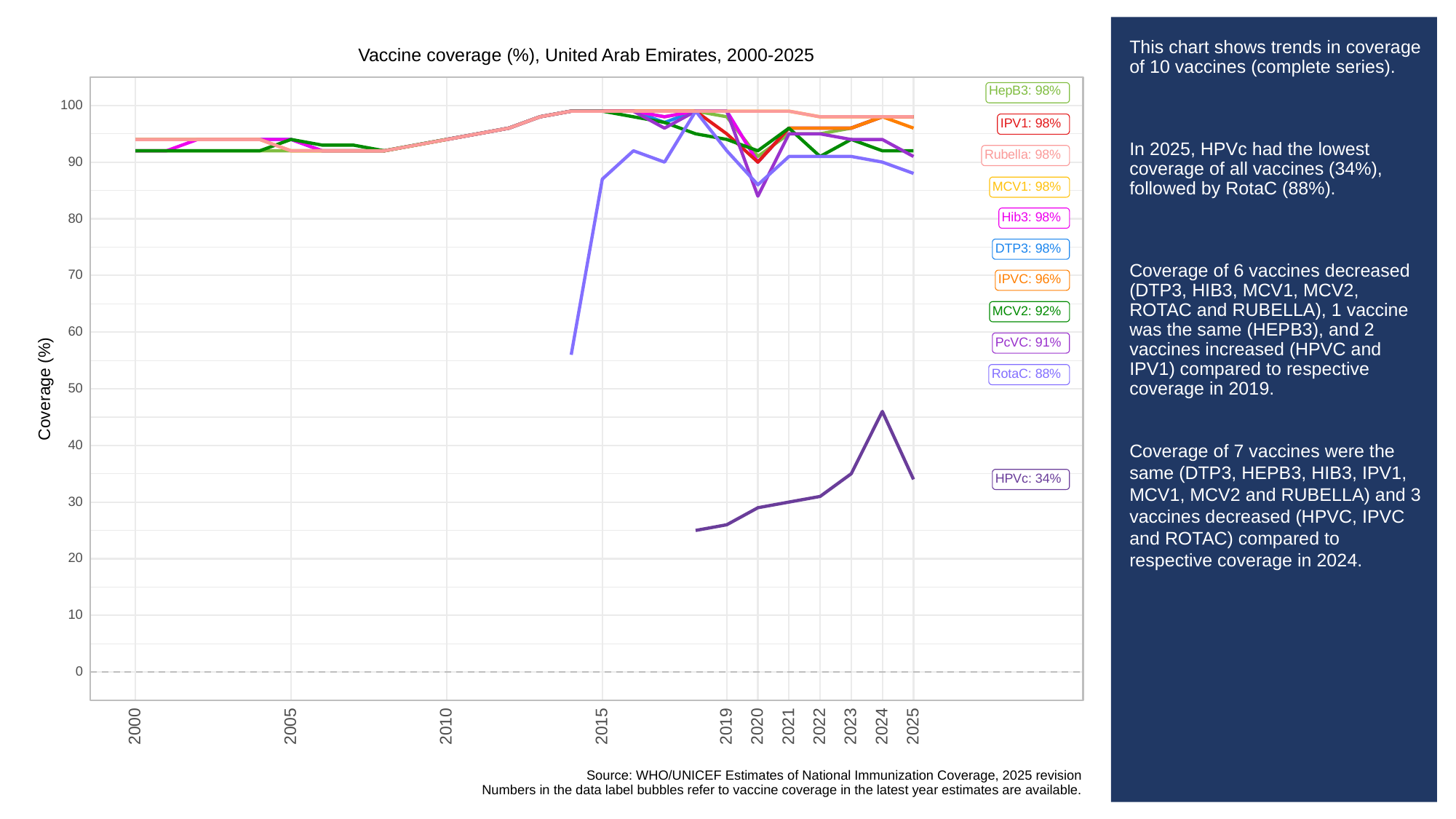

# This chart shows trends in coverage of 10 vaccines (complete series).

In 2025, HPVc had the lowest coverage of all vaccines (34%), followed by RotaC (88%).

Coverage of 6 vaccines decreased (DTP3, HIB3, MCV1, MCV2, ROTAC and RUBELLA), 1 vaccine was the same (HEPB3), and 2 vaccines increased (HPVC and IPV1) compared to respective coverage in 2019.

Coverage of 7 vaccines were the same (DTP3, HEPB3, HIB3, IPV1, MCV1, MCV2 and RUBELLA) and 3 vaccines decreased (HPVC, IPVC and ROTAC) compared to respective coverage in 2024.

Vaccine coverage (%), United Arab Emirates, 2000-2025

HepB3: 98%

100

IPV1: 98%

Rubella: 98%

90

MCV1: 98%

Hib3: 98%
80

DTP3: 98%

70
IPVC: 96%

MCV2: 92%
60

PcVC: 91%

RotaC: 88%
Coverage (%)
50

40

HPVc: 34%

30

20

10

0

2023
2000
2005
2010
2015
2019
2020
2021
2022
2024
2025
Source: WHO/UNICEF Estimates of National Immunization Coverage, 2025 revision
Numbers in the data label bubbles refer to vaccine coverage in the latest year estimates are available.